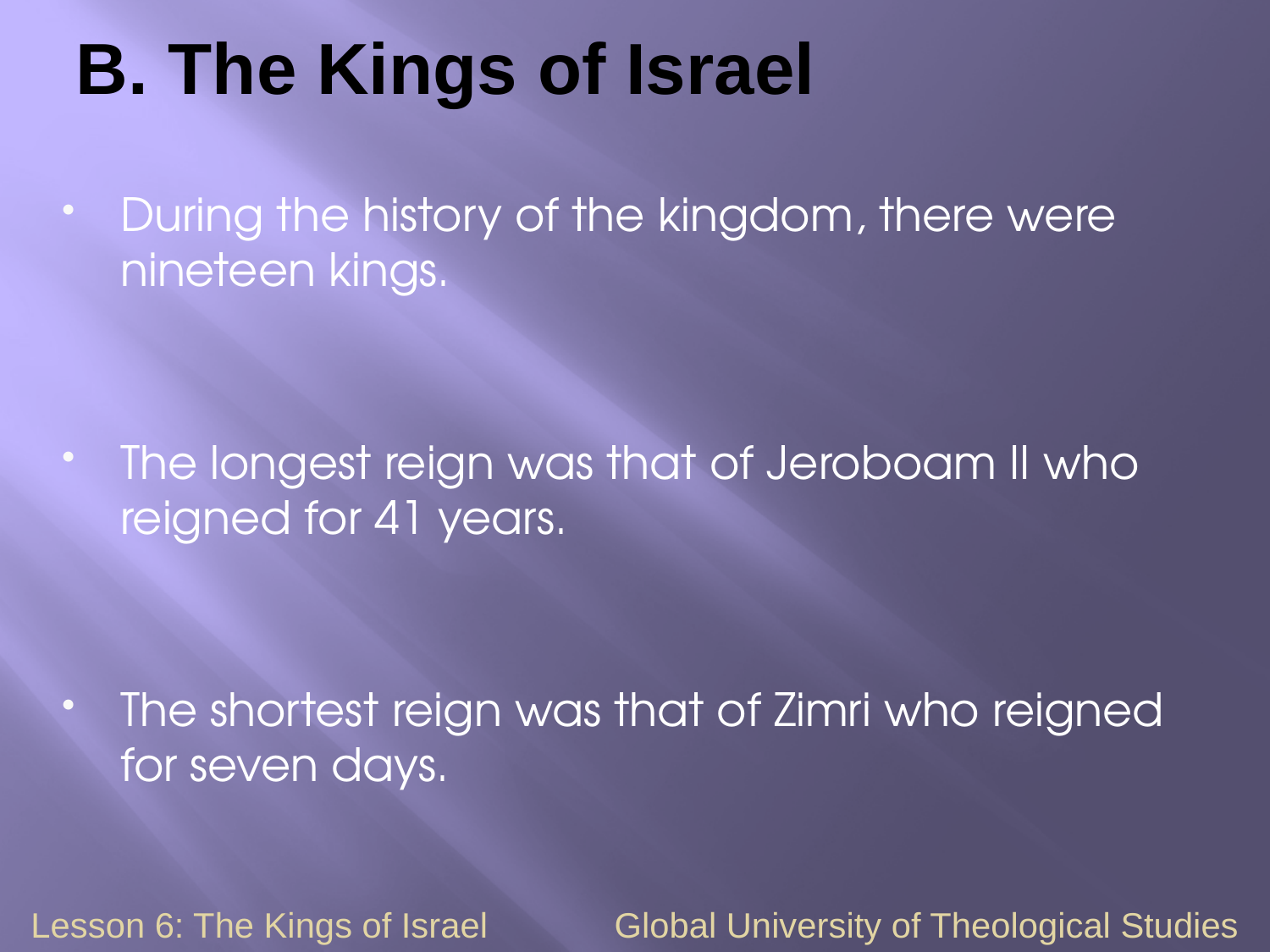

# B. The Kings of Israel
During the history of the kingdom, there were nineteen kings.

The longest reign was that of Jeroboam II who reigned for 41 years.

The shortest reign was that of Zimri who reigned for seven days.
Lesson 6: The Kings of Israel             Global University of Theological Studies